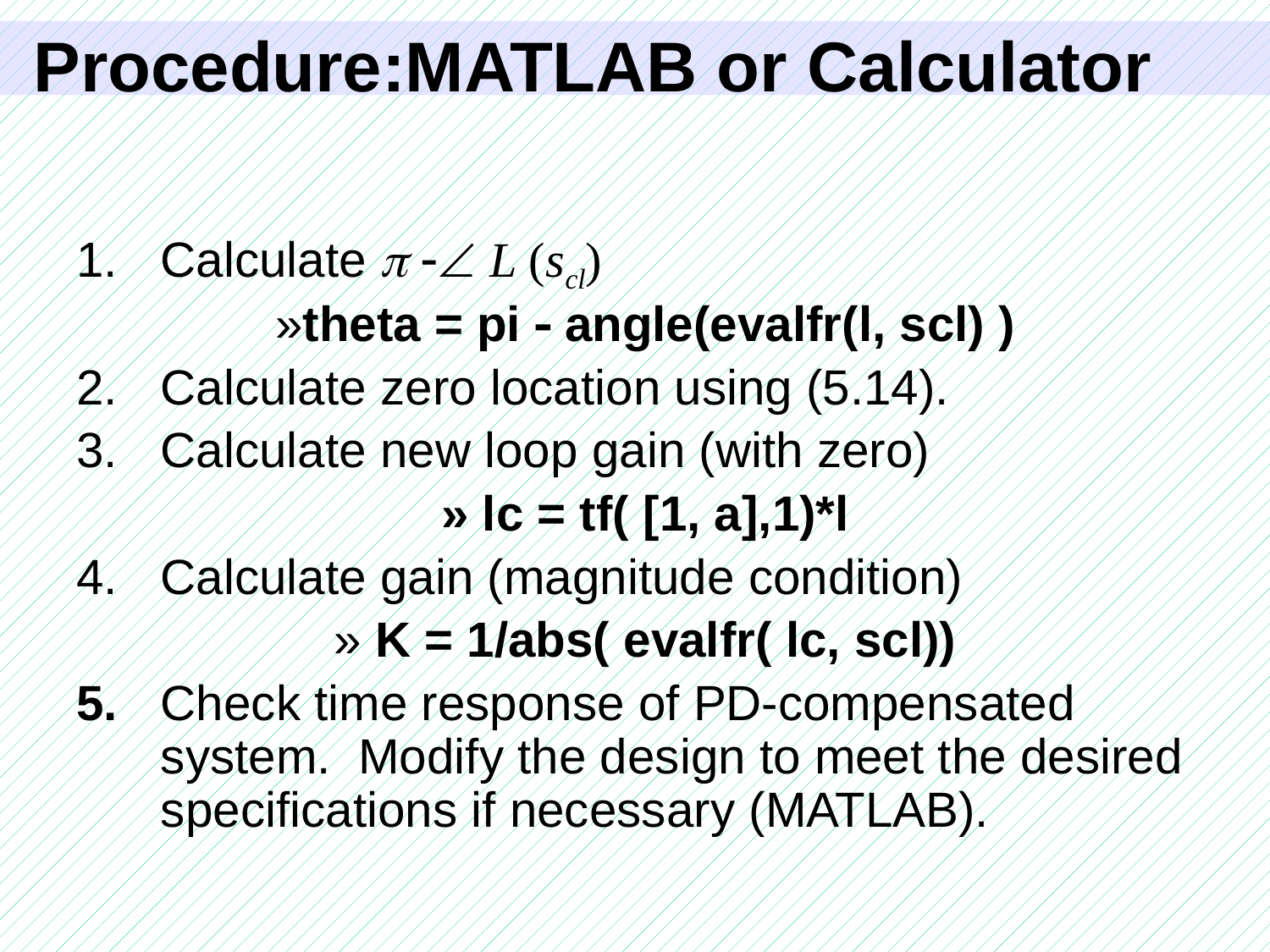

# Procedure:MATLAB or Calculator
Calculate π −∠ L (scl)
»theta = pi − angle(evalfr(l, scl) )
Calculate zero location using (5.14).
Calculate new loop gain (with zero)
» lc = tf( [1, a],1)*l
Calculate gain (magnitude condition)
» K = 1/abs( evalfr( lc, scl))
5.	Check time response of PD-compensated system.  Modify the design to meet the desired specifications if necessary (MATLAB).